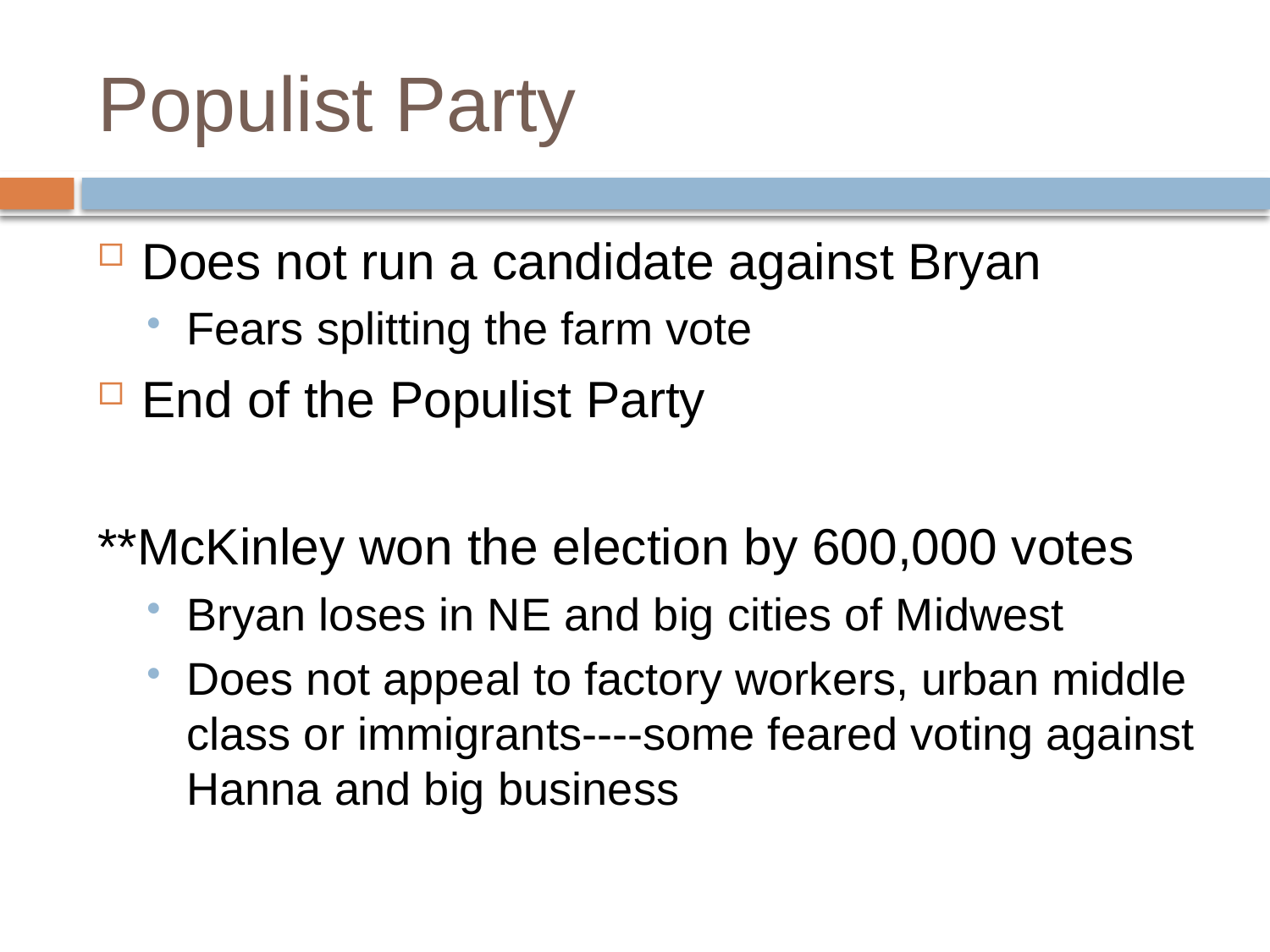

# Populist Party
Does not run a candidate against Bryan
Fears splitting the farm vote
End of the Populist Party

**McKinley won the election by 600,000 votes
Bryan loses in NE and big cities of Midwest
Does not appeal to factory workers, urban middle class or immigrants----some feared voting against Hanna and big business